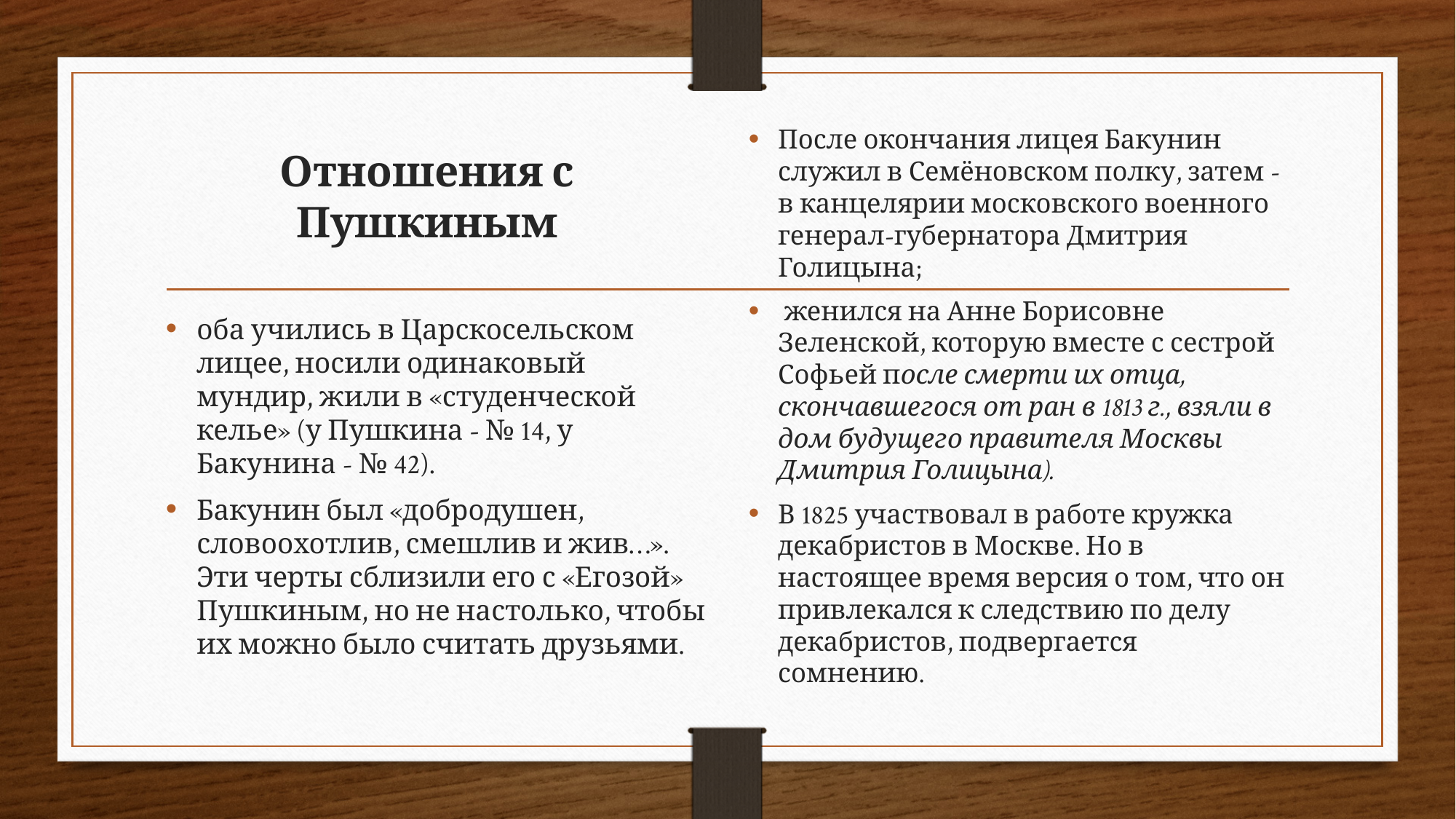

# Отношения с Пушкиным
После окончания лицея Бакунин служил в Семёновском полку, затем - в канцелярии московского военного генерал-губернатора Дмитрия Голицына;
 женился на Анне Борисовне Зеленской, которую вместе с сестрой Софьей после смерти их отца, скончавшегося от ран в 1813 г., взяли в дом будущего правителя Москвы Дмитрия Голицына).
В 1825 участвовал в работе кружка декабристов в Москве. Но в настоящее время версия о том, что он привлекался к следствию по делу декабристов, подвергается сомнению.

оба учились в Царскосельском лицее, носили одинаковый мундир, жили в «студенческой келье» (у Пушкина - № 14, у Бакунина - № 42).
Бакунин был «добродушен, словоохотлив, смешлив и жив…». Эти черты сблизили его с «Егозой» Пушкиным, но не настолько, чтобы их можно было считать друзьями.